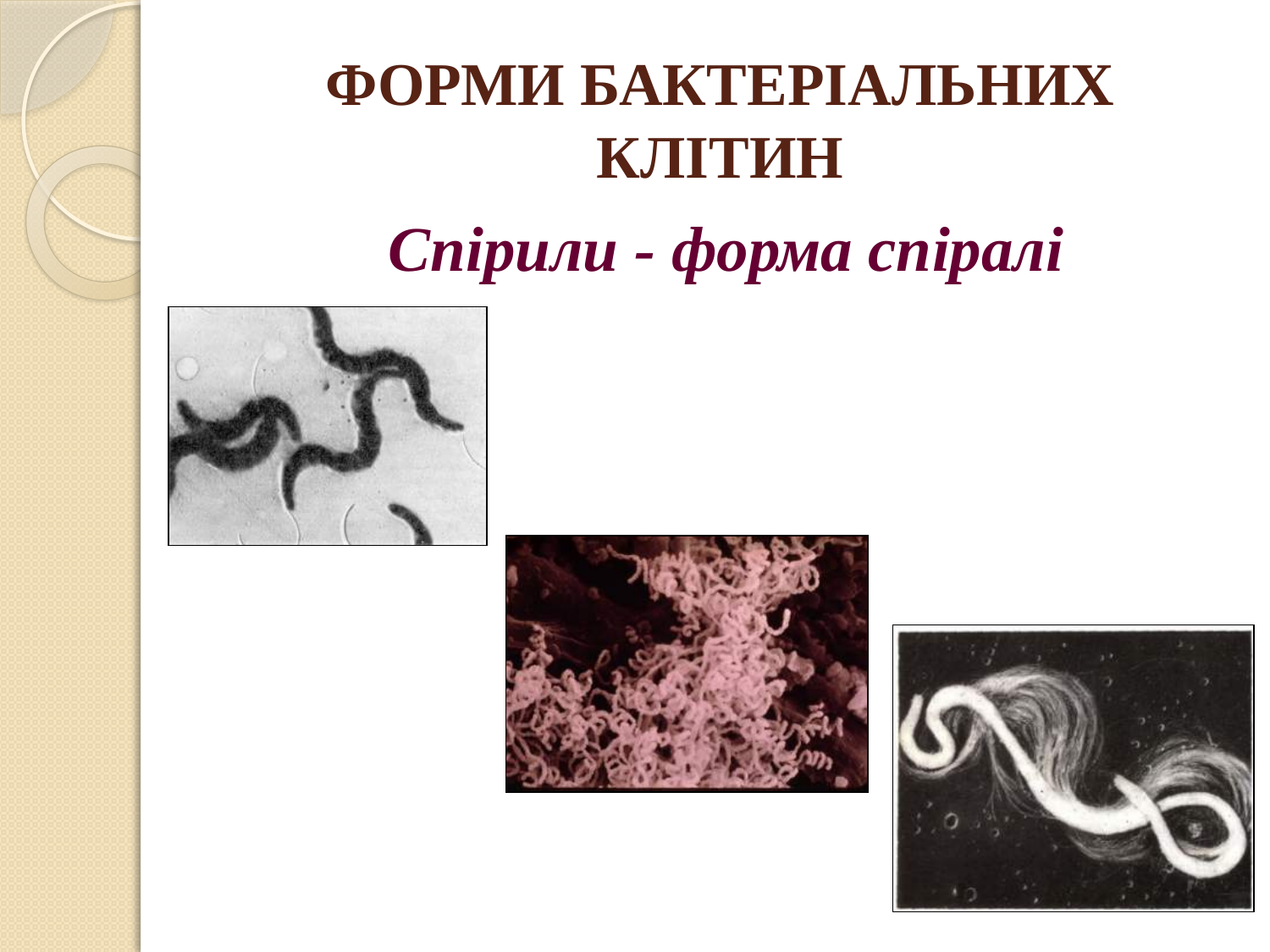

# ФОРМИ БАКТЕРІАЛЬНИХ КЛІТИН
Спірили - форма спіралі